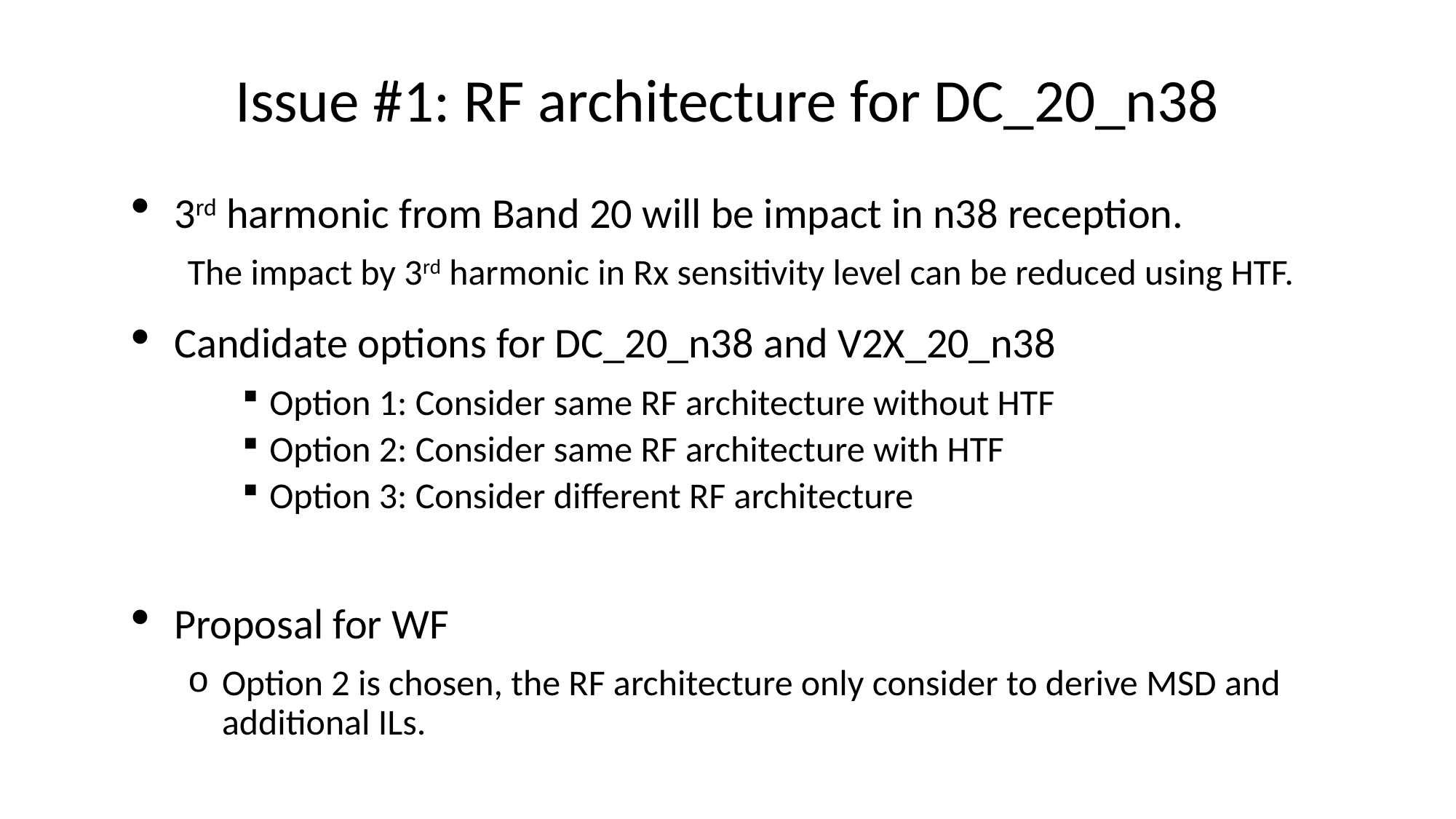

# Issue #1: RF architecture for DC_20_n38
3rd harmonic from Band 20 will be impact in n38 reception.
The impact by 3rd harmonic in Rx sensitivity level can be reduced using HTF.
Candidate options for DC_20_n38 and V2X_20_n38
Option 1: Consider same RF architecture without HTF
Option 2: Consider same RF architecture with HTF
Option 3: Consider different RF architecture

Proposal for WF
Option 2 is chosen, the RF architecture only consider to derive MSD and additional ILs.